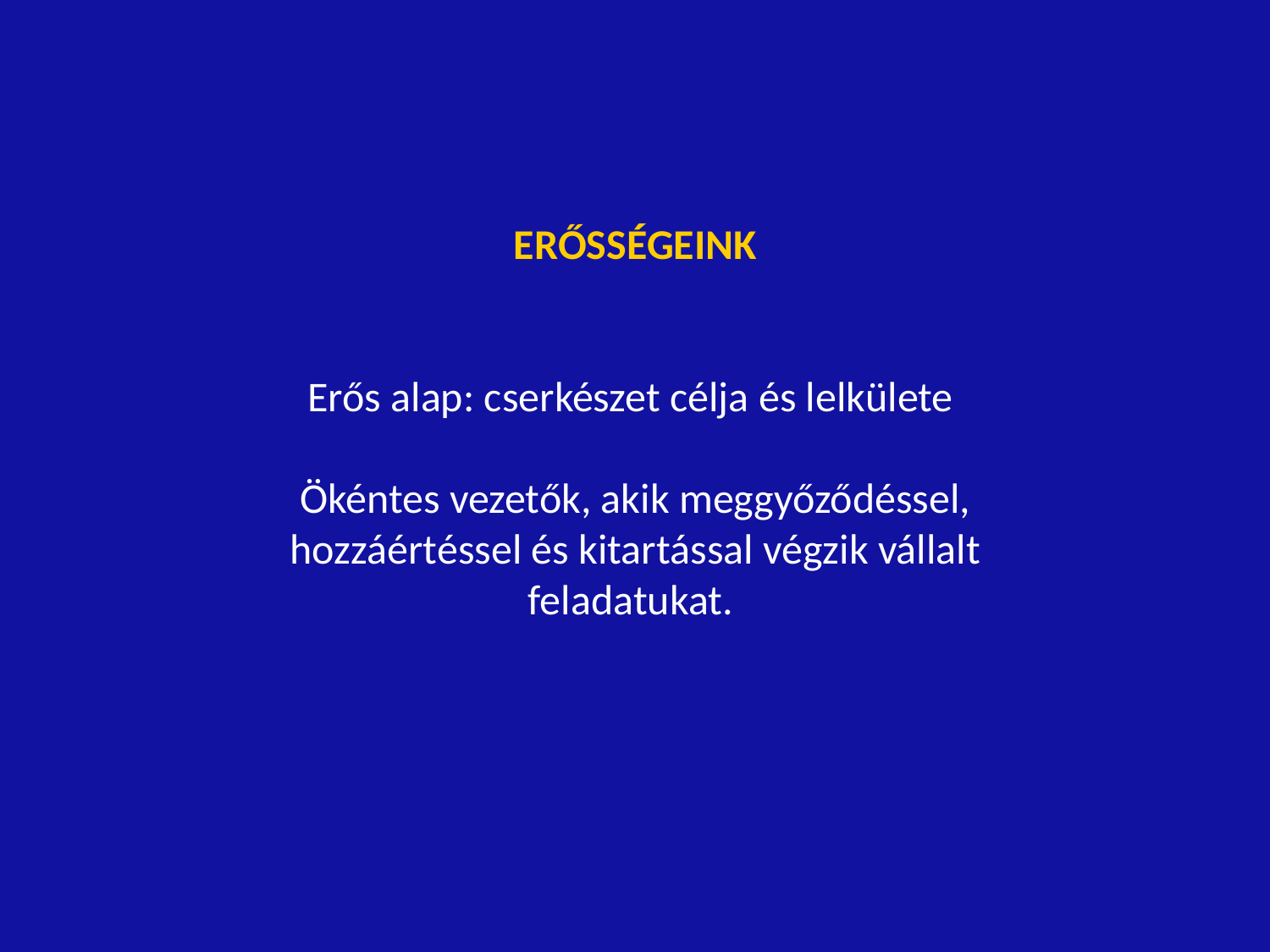

ERŐSSÉGEINK

Erős alap: cserkészet célja és lelkülete

Ökéntes vezetők, akik meggyőződéssel, hozzáértéssel és kitartással végzik vállalt feladatukat.